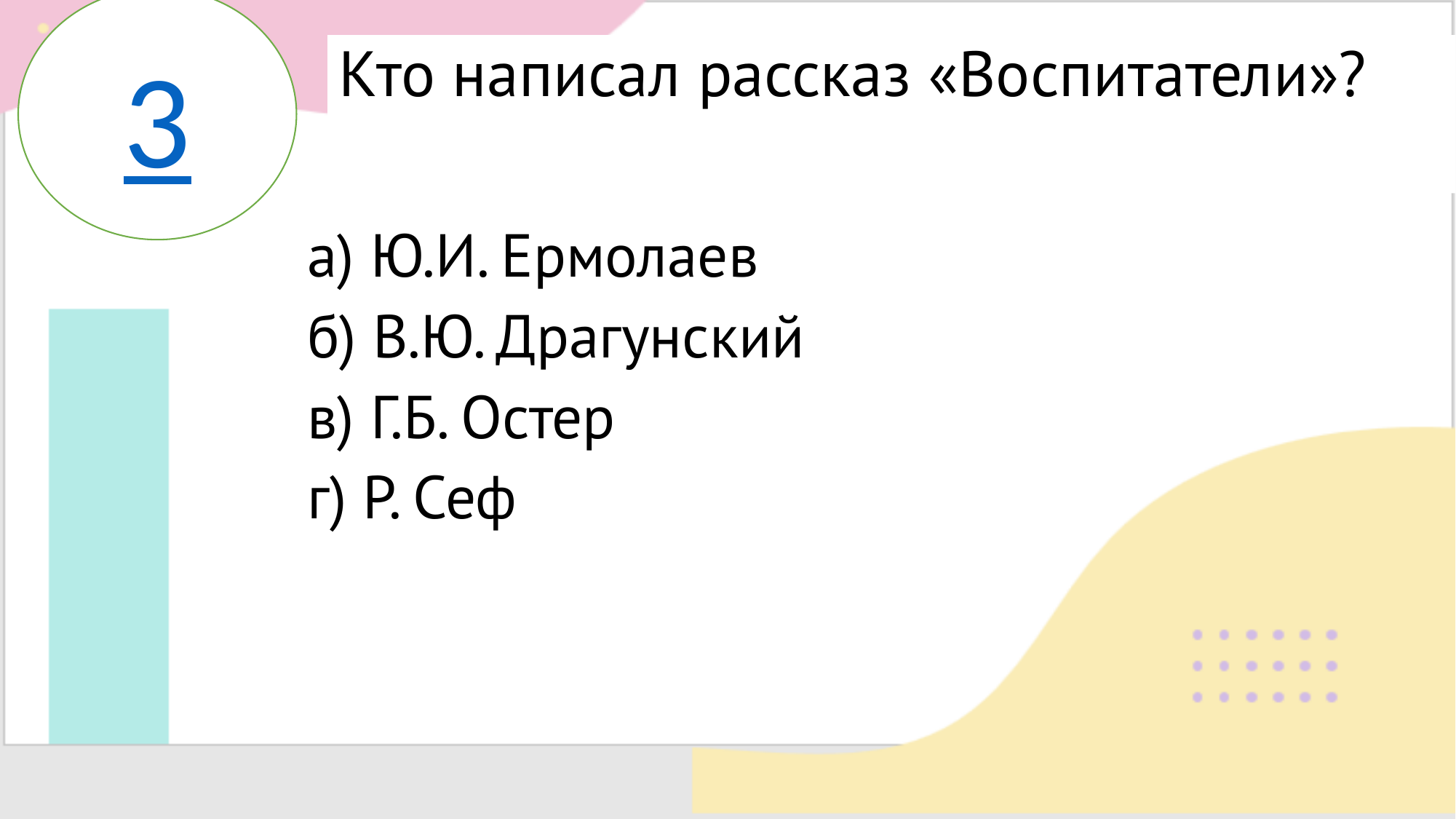

3
# Кто написал рассказ «Воспитатели»?
а) Ю.И. Ермолаев
б) В.Ю. Драгунский
в) Г.Б. Остер
г) Р. Сеф